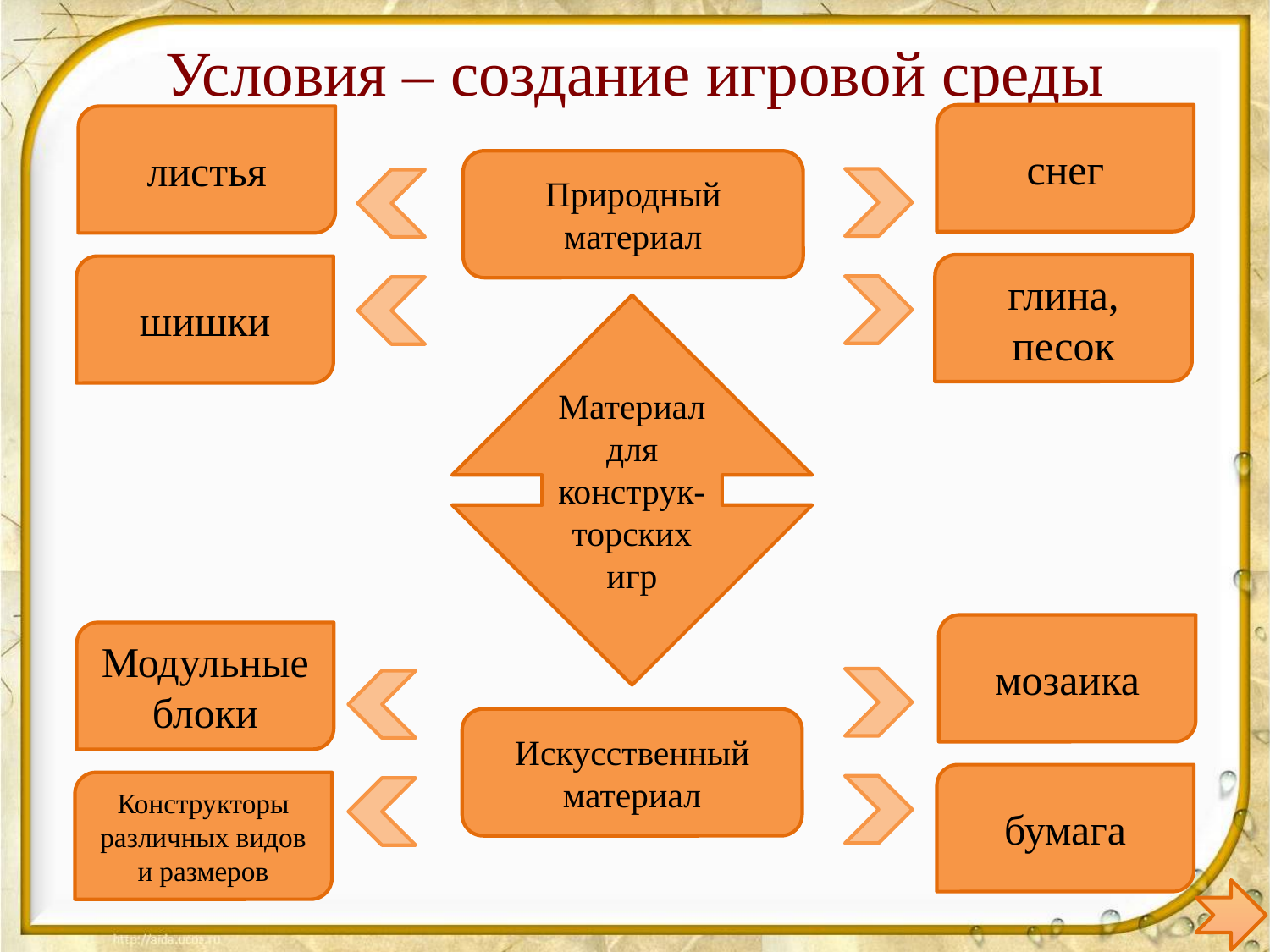

Условия – создание игровой среды
снег
листья
Природный материал

глина, песок
шишки

Материал для конструк-торских игр
мозаика
Модульные блоки

Искусственный материал
бумага
Конструкторы различных видов и размеров